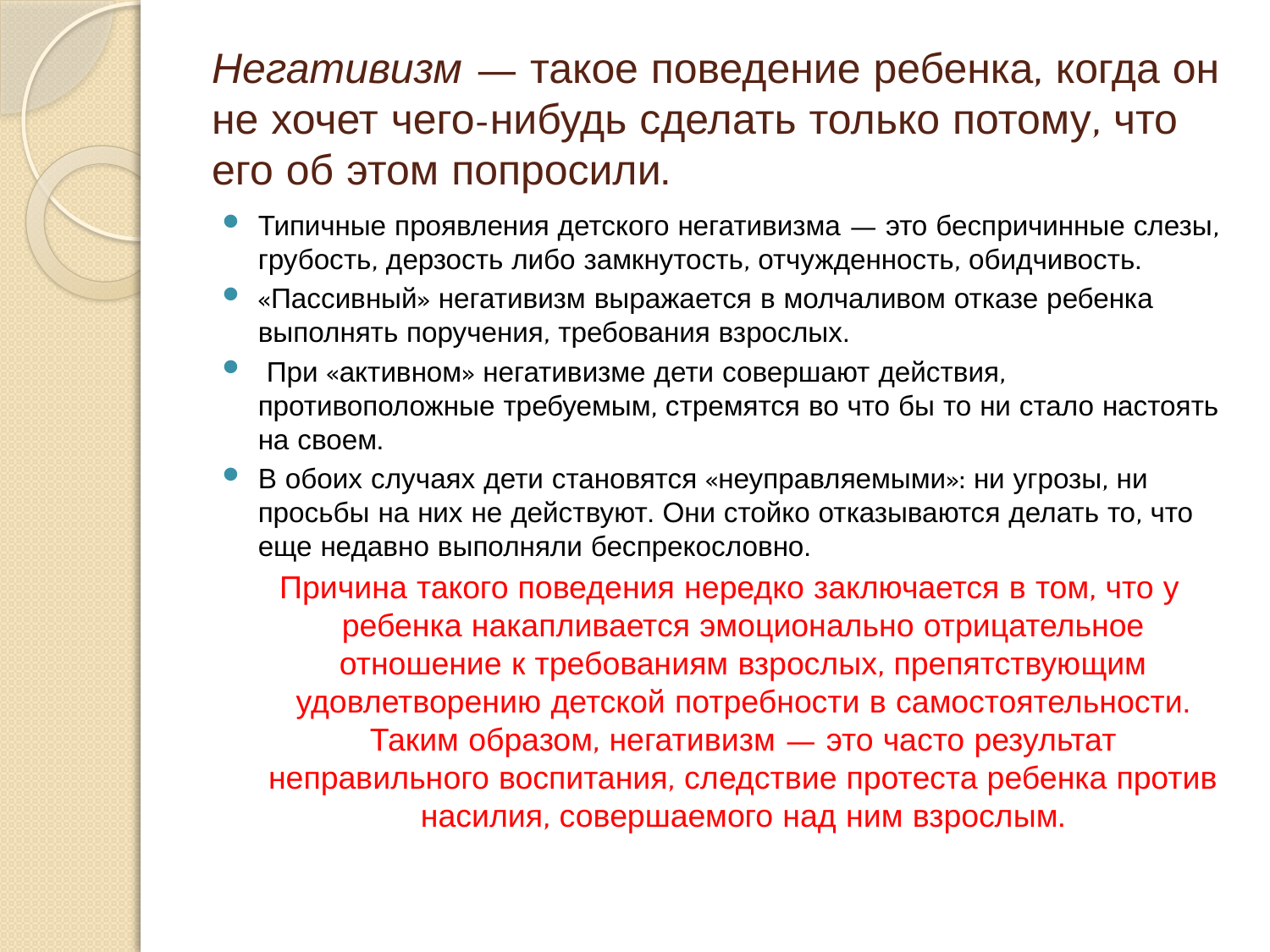

# Негативизм — такое поведение ребенка, когда он не хочет чего-нибудь сделать только потому, что его об этом попросили.
Типичные проявления детского негативизма — это беспричинные слезы, грубость, дерзость либо замкнутость, отчужденность, обидчивость.
«Пассивный» негативизм выражается в молчаливом отказе ребенка выполнять поручения, требования взрослых.
 При «активном» негативизме дети совершают действия, противоположные требуемым, стремятся во что бы то ни стало настоять на своем.
В обоих случаях дети становятся «неуправляемыми»: ни угрозы, ни просьбы на них не действуют. Они стойко отказываются делать то, что еще недавно выполняли беспрекословно.
 Причина такого поведения нередко заключается в том, что у ребенка накапливается эмоционально отрицательное отношение к требованиям взрослых, препятствующим удовлетворению детской потребности в самостоятельности. Таким образом, негативизм — это часто результат неправильного воспитания, следствие протеста ребенка против насилия, совершаемого над ним взрослым.